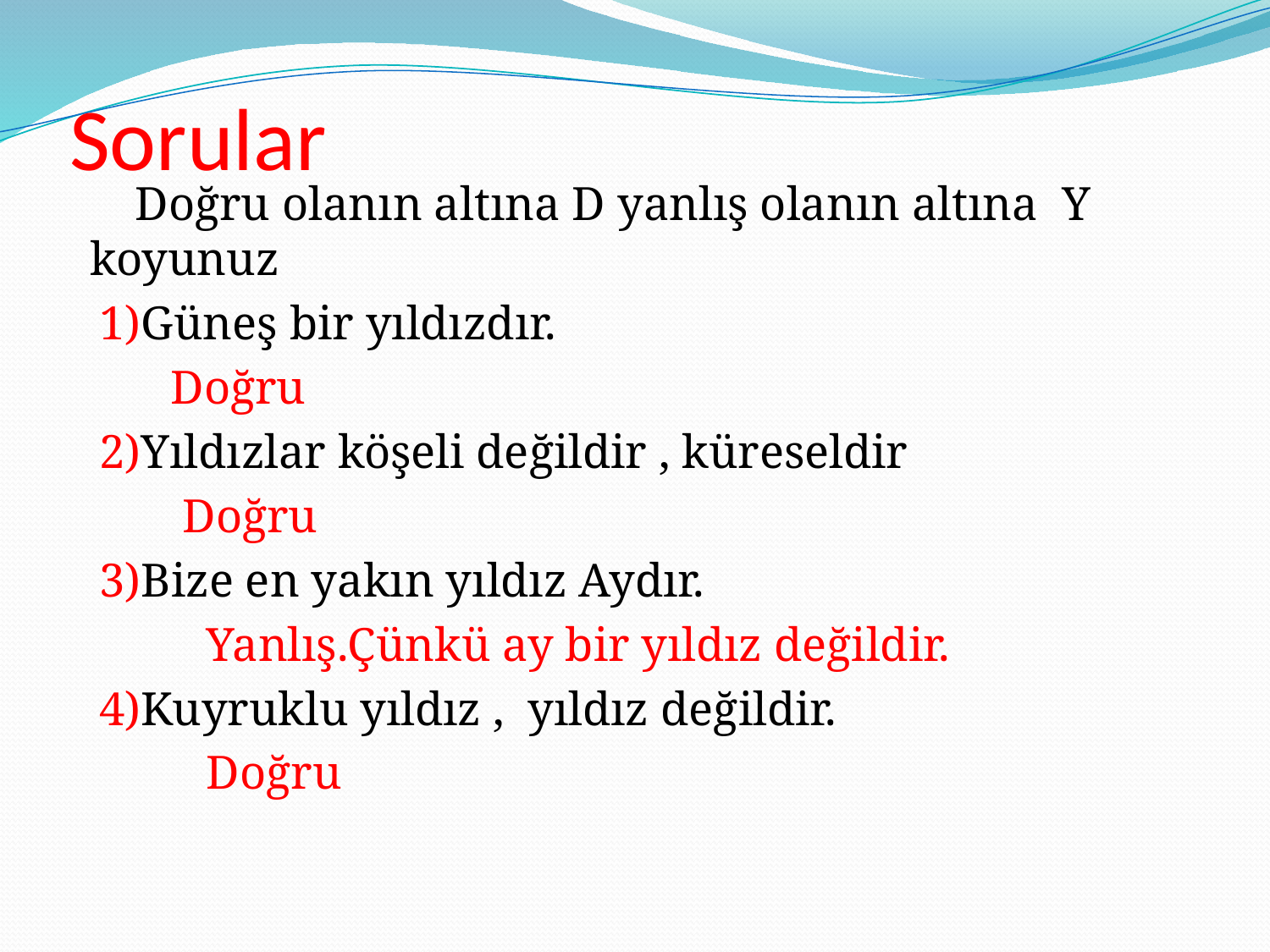

# Sorular
       Doğru olanın altına D yanlış olanın altına  Y koyunuz
    1)Güneş bir yıldızdır.
          Doğru
    2)Yıldızlar köşeli değildir , küreseldir
           Doğru
    3)Bize en yakın yıldız Aydır.
             Yanlış.Çünkü ay bir yıldız değildir.
    4)Kuyruklu yıldız ,  yıldız değildir.
             Doğru